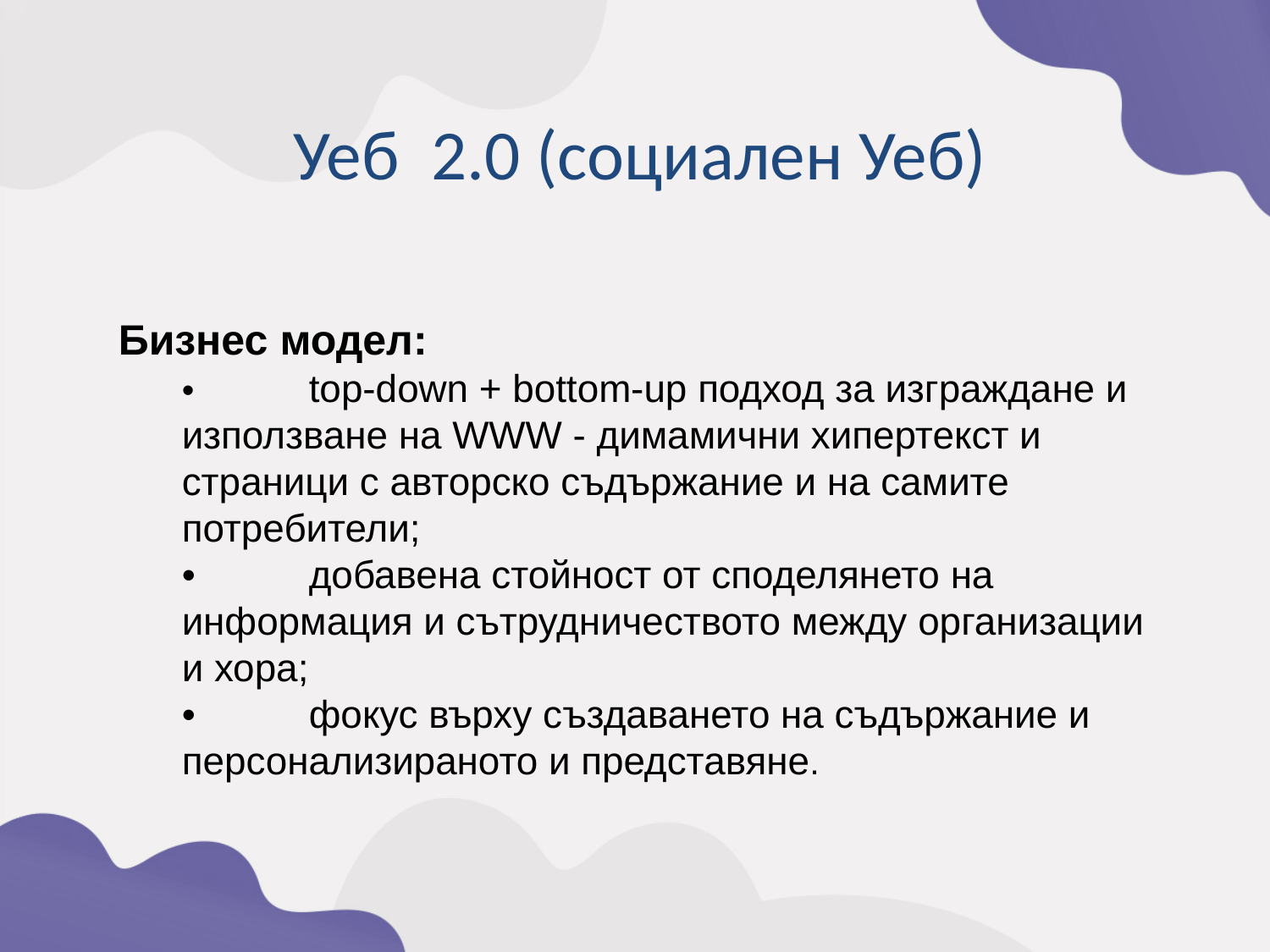

Уеб  2.0 (социален Уеб)
Бизнес модел:
•	top-down + bottom-up подход за изграждане и използване на WWW - димамични хипертекст и страници с авторско съдържание и на самите потребители;
•	добавена стойност от споделянето на информация и сътрудничеството между организации и хора;
•	фокус върху създаването на съдържание и персонализираното и представяне.